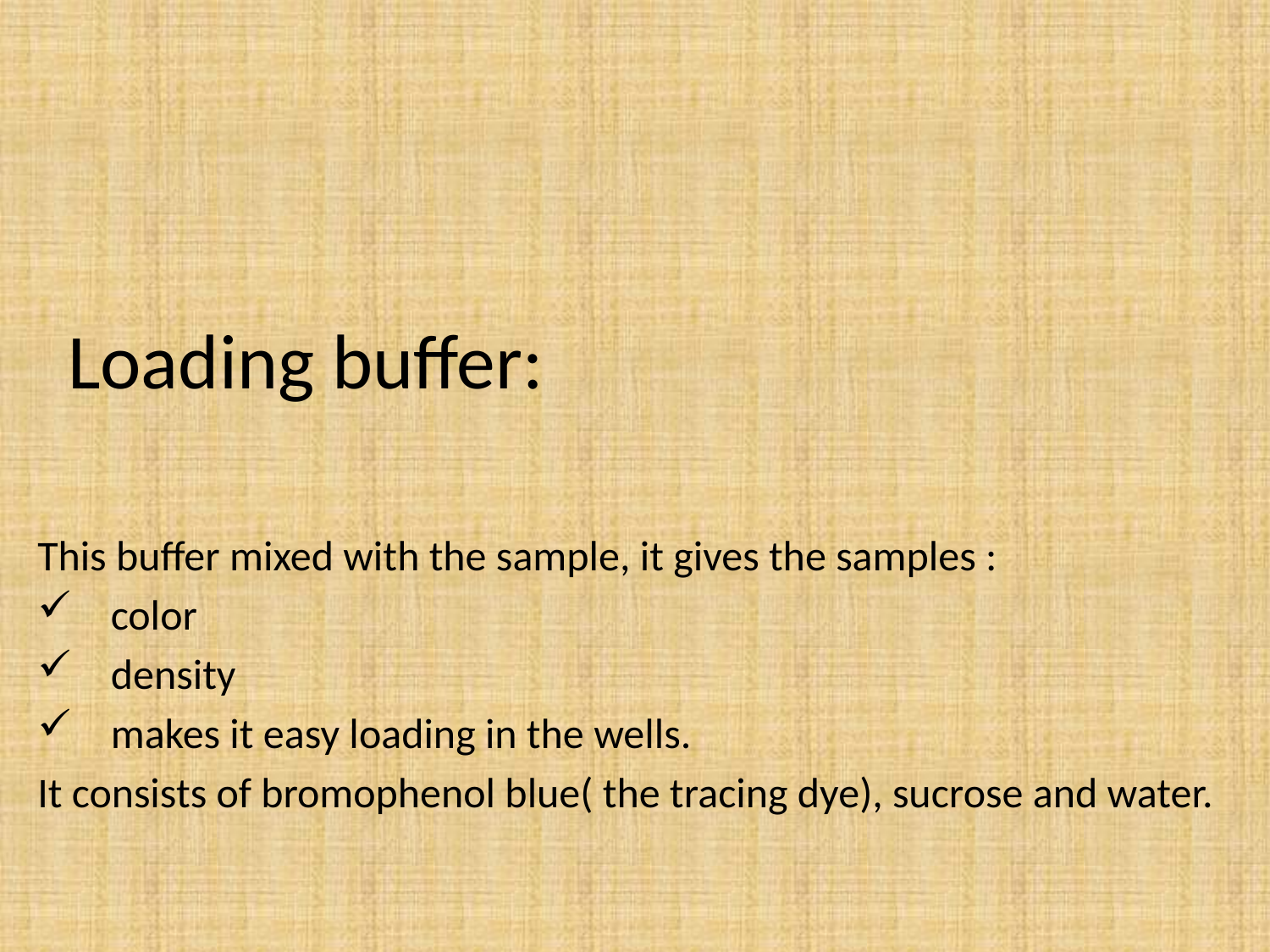

# Loading buffer:
This buffer mixed with the sample, it gives the samples :
 color
 density
 makes it easy loading in the wells.
It consists of bromophenol blue( the tracing dye), sucrose and water.